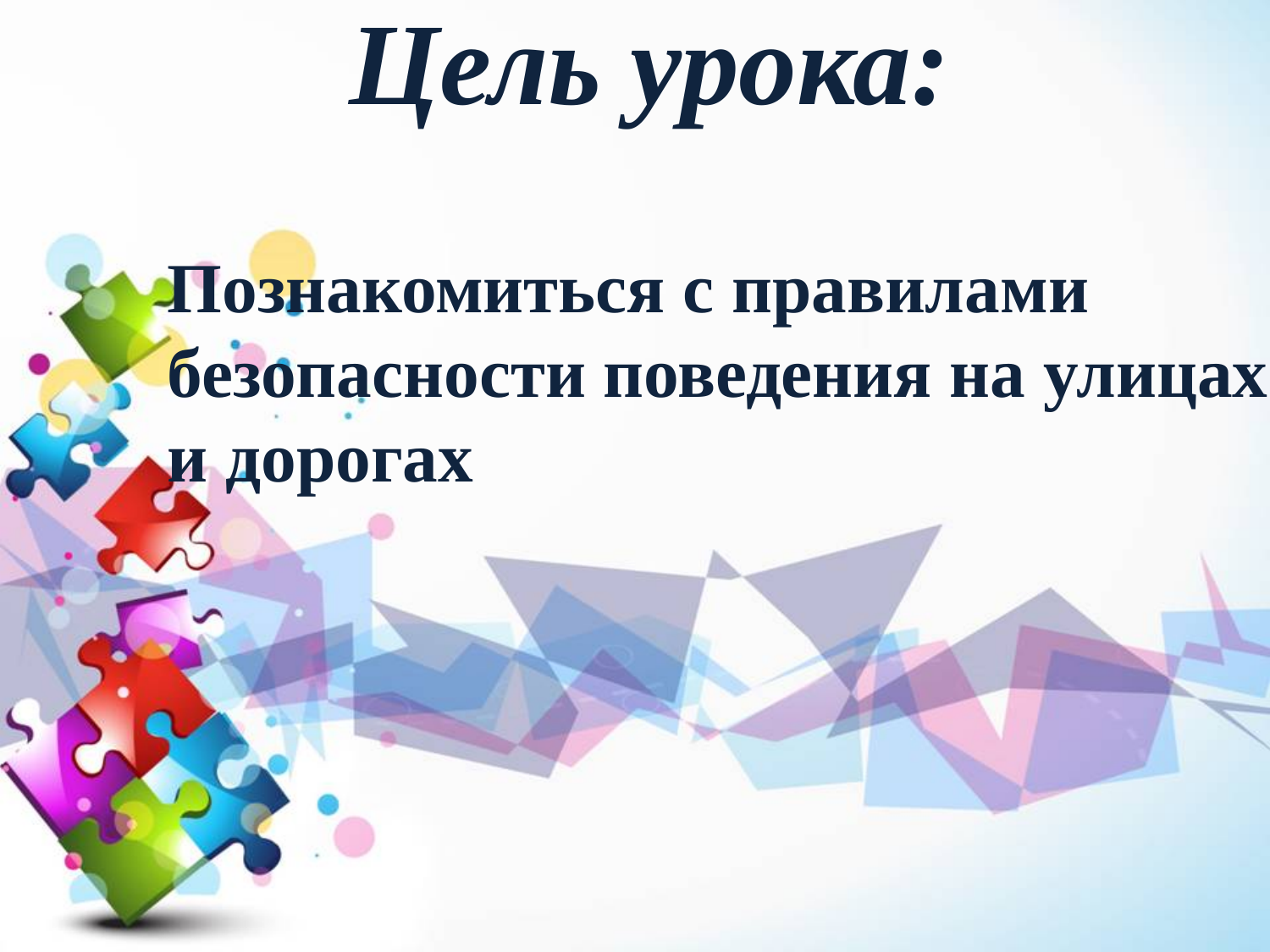

# Цель урока:
Познакомиться с правилами безопасности поведения на улицах и дорогах